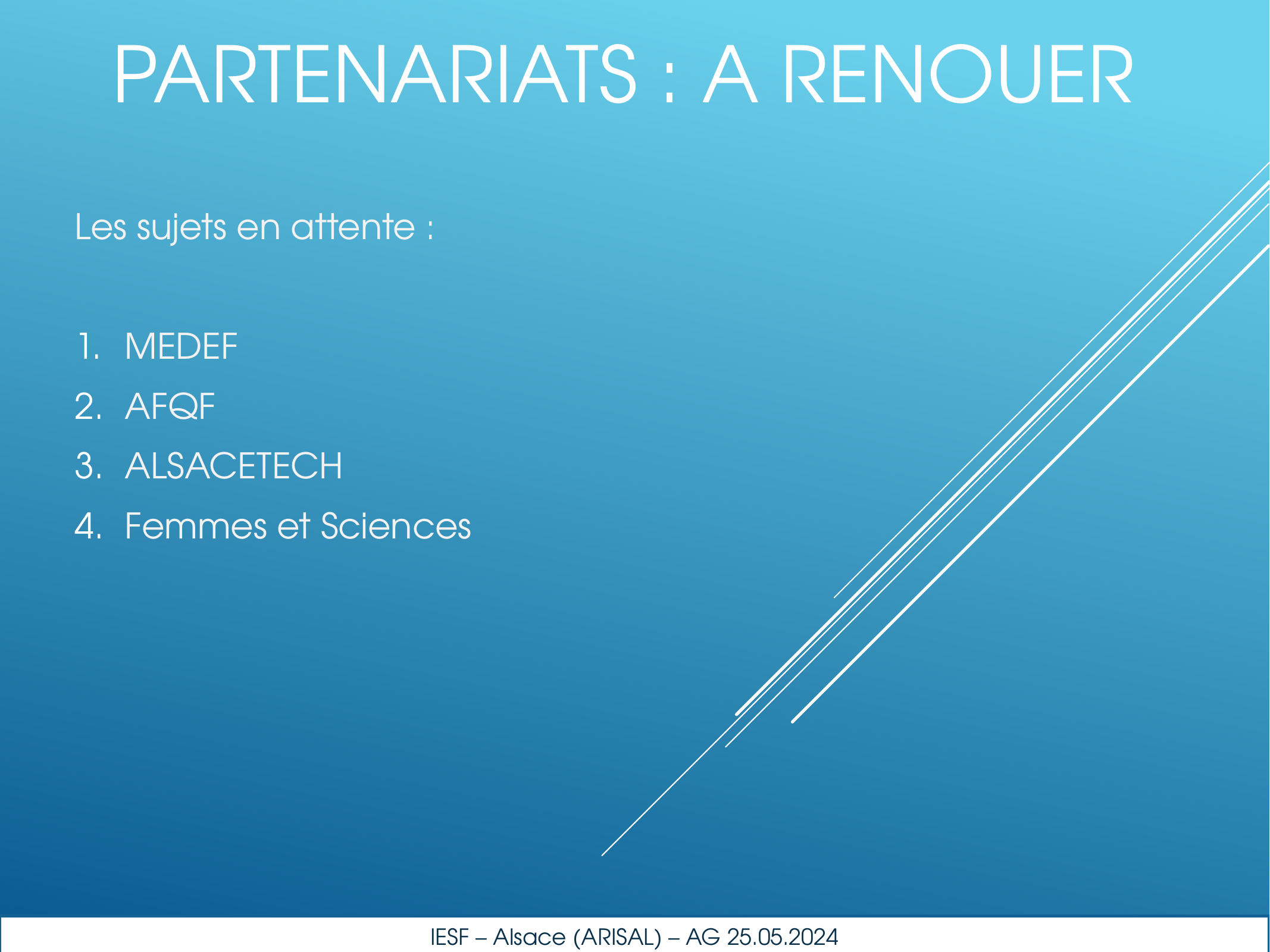

# PaRTENARIATS : a renouer

Les sujets en attente :

MEDEF
AFQF
ALSACETECH
Femmes et Sciences
IESF – Alsace (ARISAL) – AG 25.05.2024